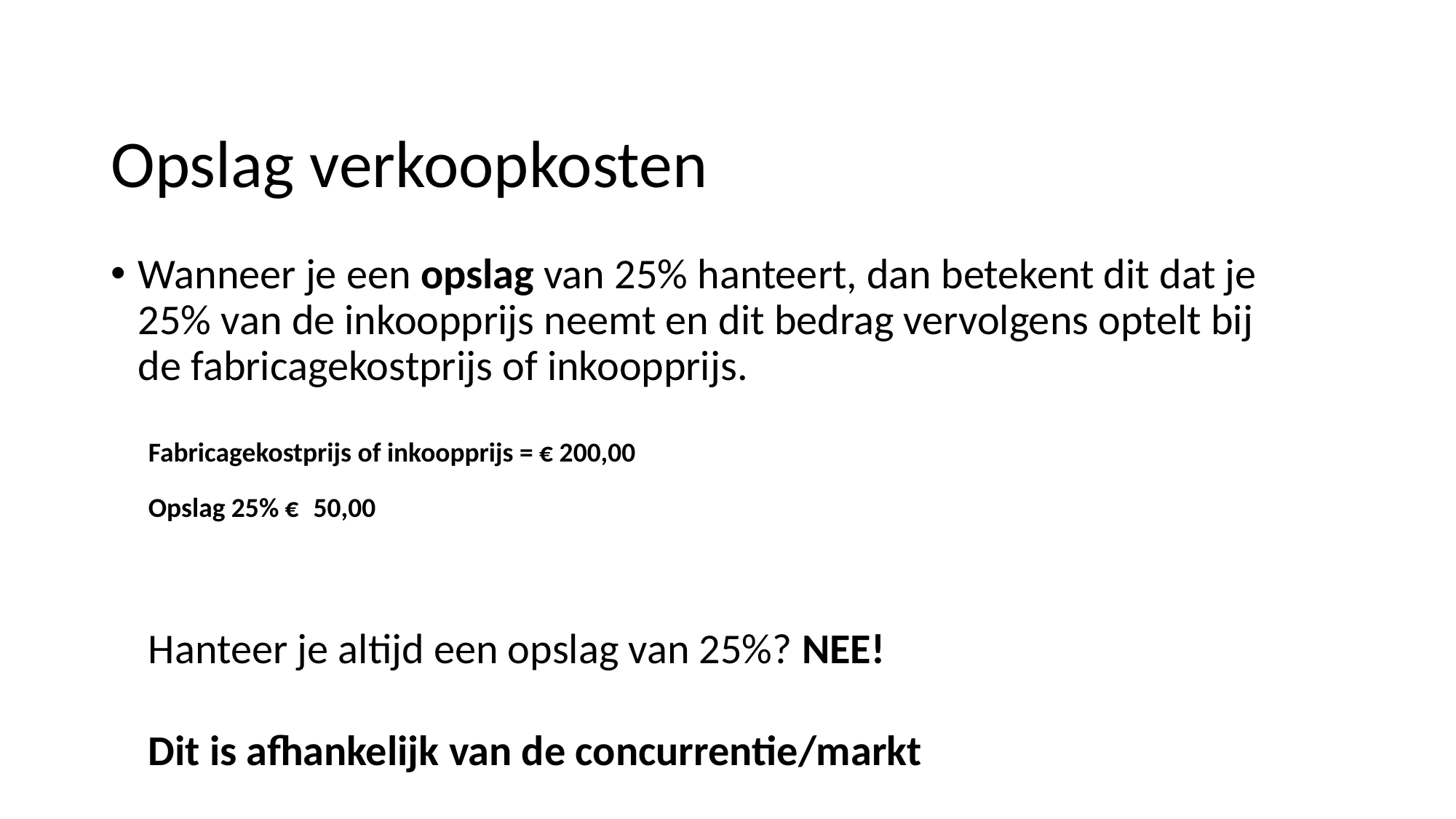

# Opslag verkoopkosten
Wanneer je een opslag van 25% hanteert, dan betekent dit dat je 25% van de inkoopprijs neemt en dit bedrag vervolgens optelt bij de fabricagekostprijs of inkoopprijs.
Fabricagekostprijs of inkoopprijs = € 200,00
Opslag 25% € ?
50,00
Hanteer je altijd een opslag van 25%? NEE!

Dit is afhankelijk van de concurrentie/markt